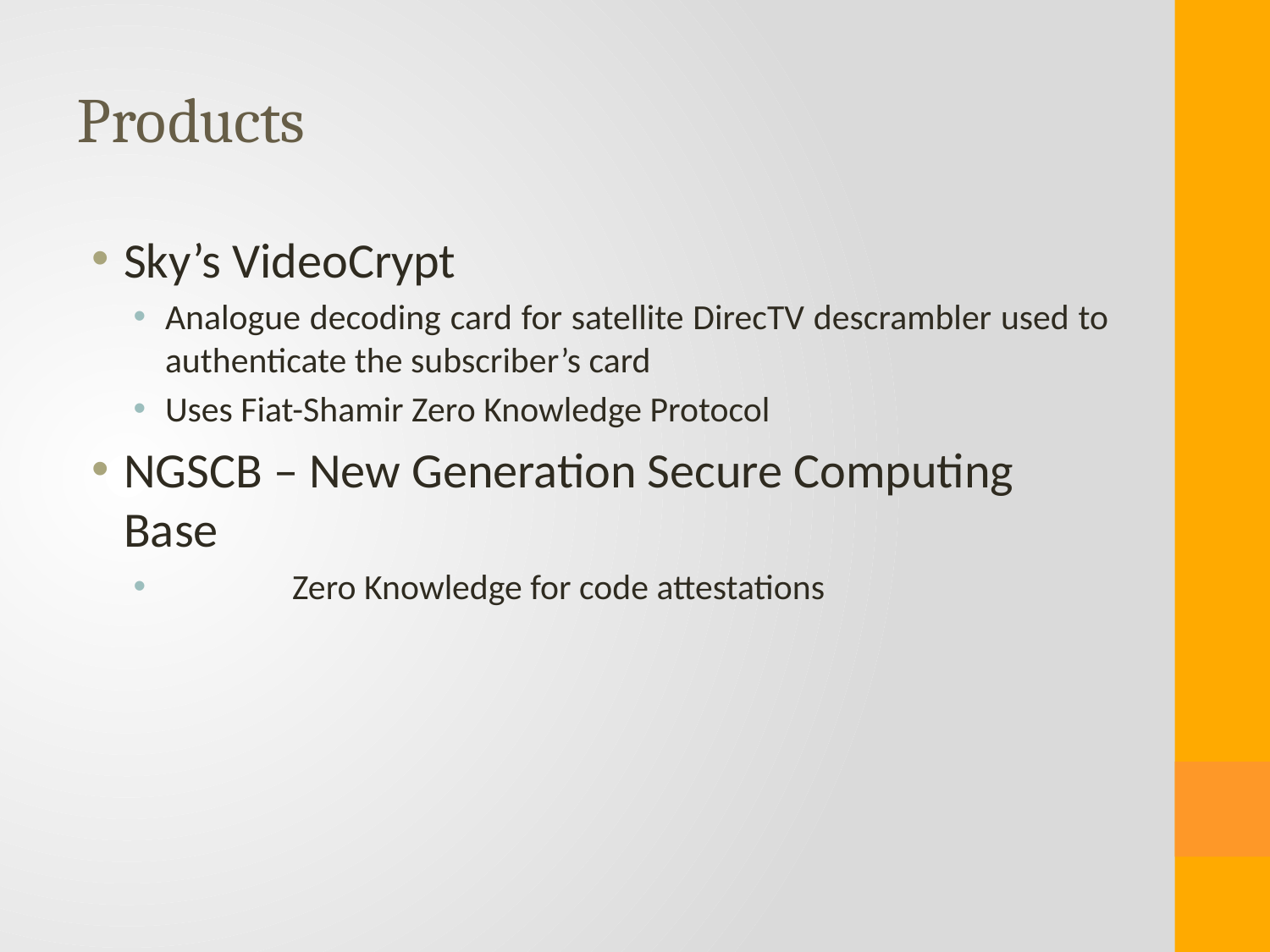

# Products
Sky’s VideoCrypt
Analogue decoding card for satellite DirecTV descrambler used to authenticate the subscriber’s card
Uses Fiat-Shamir Zero Knowledge Protocol
NGSCB – New Generation Secure Computing Base
	Zero Knowledge for code attestations